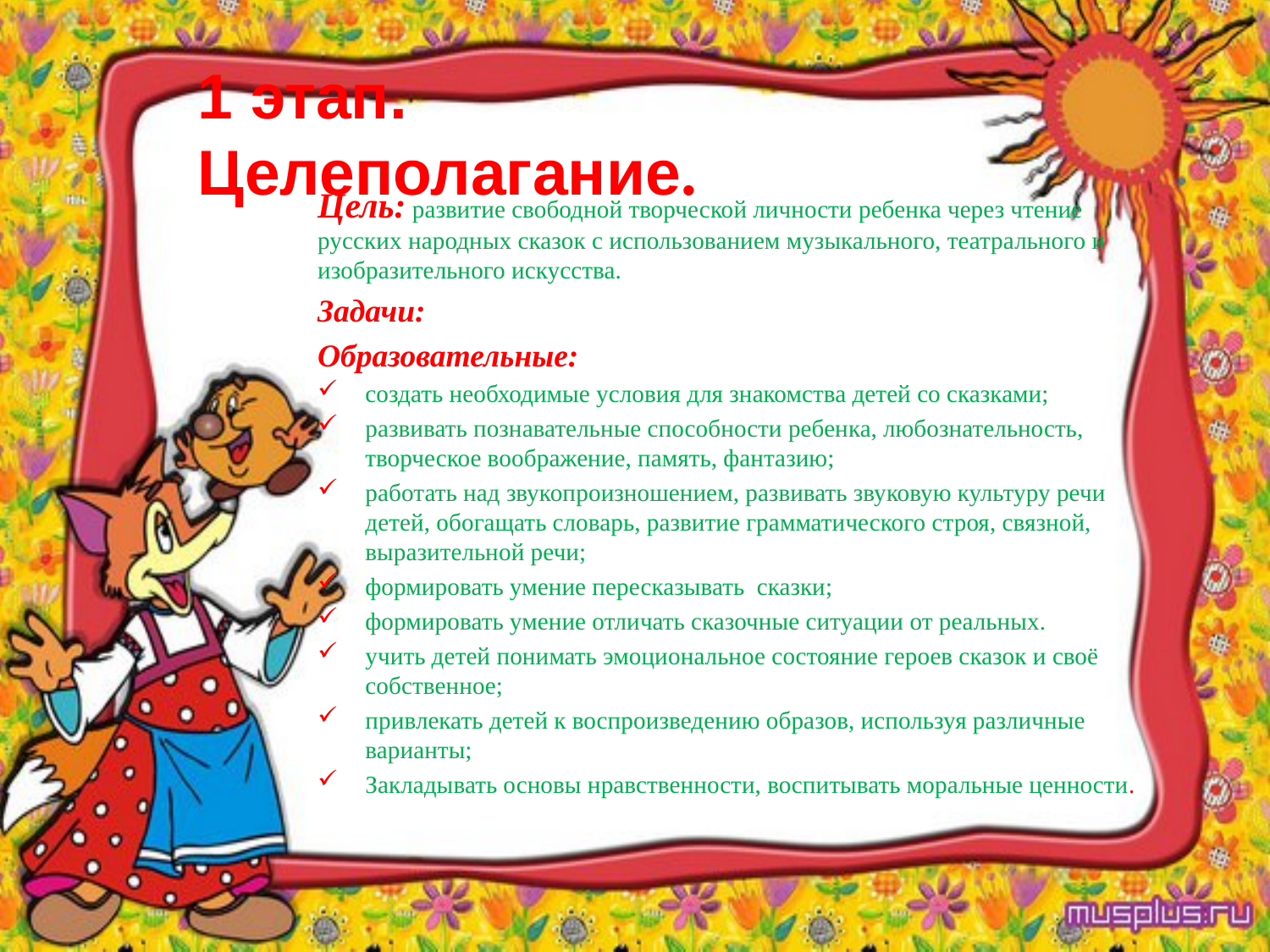

# 1 этап. Целеполагание.
Цель: развитие свободной творческой личности ребенка через чтение русских народных сказок с использованием музыкального, театрального и изобразительного искусства.
Задачи:
Образовательные:
создать необходимые условия для знакомства детей со сказками;
развивать познавательные способности ребенка, любознательность, творческое воображение, память, фантазию;
работать над звукопроизношением, развивать звуковую культуру речи детей, обогащать словарь, развитие грамматического строя, связной, выразительной речи;
формировать умение пересказывать  сказки;
формировать умение отличать сказочные ситуации от реальных.
учить детей понимать эмоциональное состояние героев сказок и своё собственное;
привлекать детей к воспроизведению образов, используя различные варианты;
Закладывать основы нравственности, воспитывать моральные ценности.